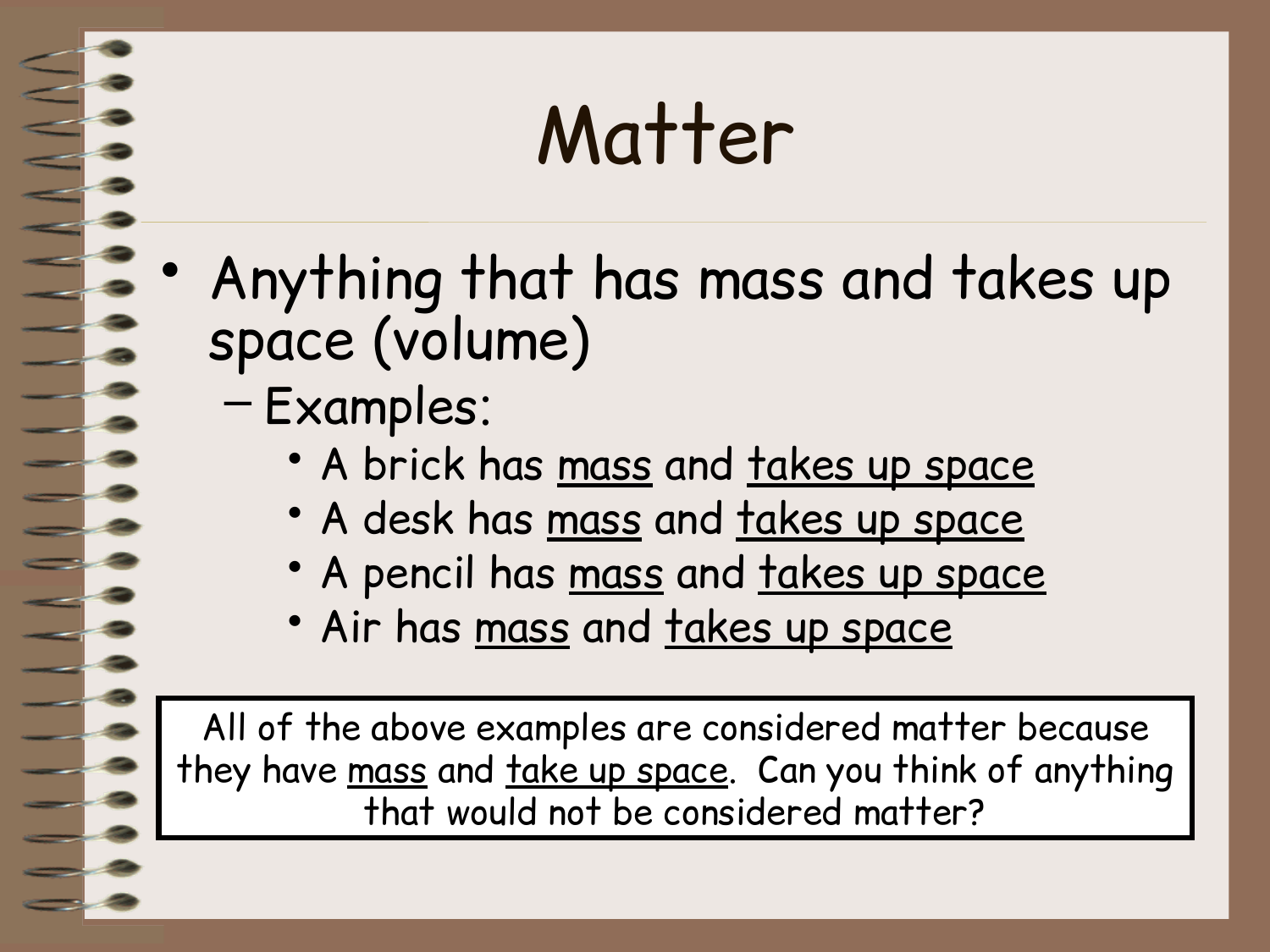

# Matter
Anything that has mass and takes up space (volume)
Examples:
A brick has mass and takes up space
A desk has mass and takes up space
A pencil has mass and takes up space
Air has mass and takes up space
All of the above examples are considered matter because they have mass and take up space.  Can you think of anything that would not be considered matter?